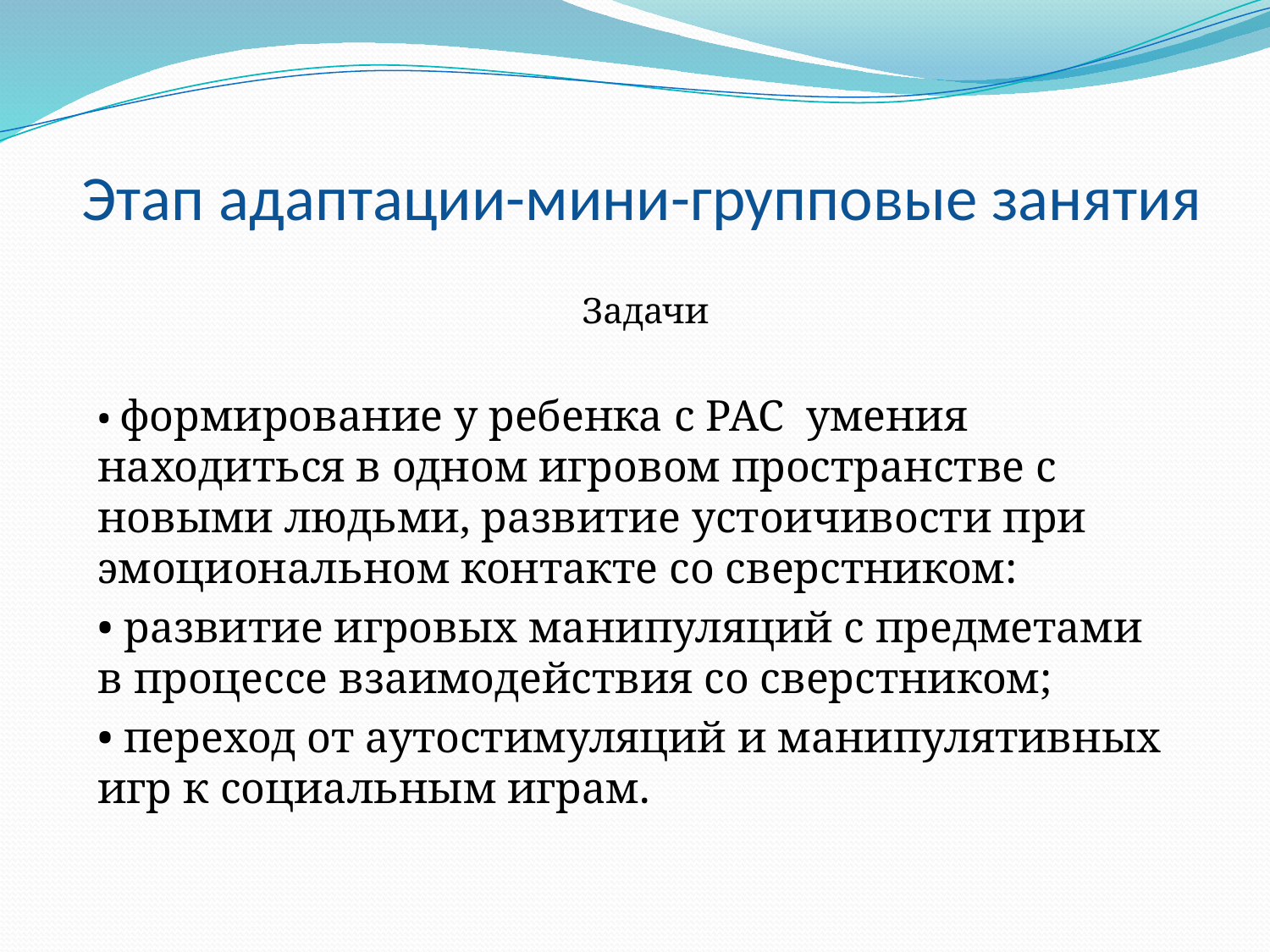

# Этап адаптации-мини-групповые занятия
  Задачи

• формирование у ребенка с РАС  умения находиться в одном игровом пространстве с новыми людьми, развитие устоичивости при эмоциональном контакте со сверстником:
• развитие игровых манипуляций с предметами в процессе взаимодействия со сверстником;
• переход от аутостимуляций и манипулятивных игр к социальным играм.